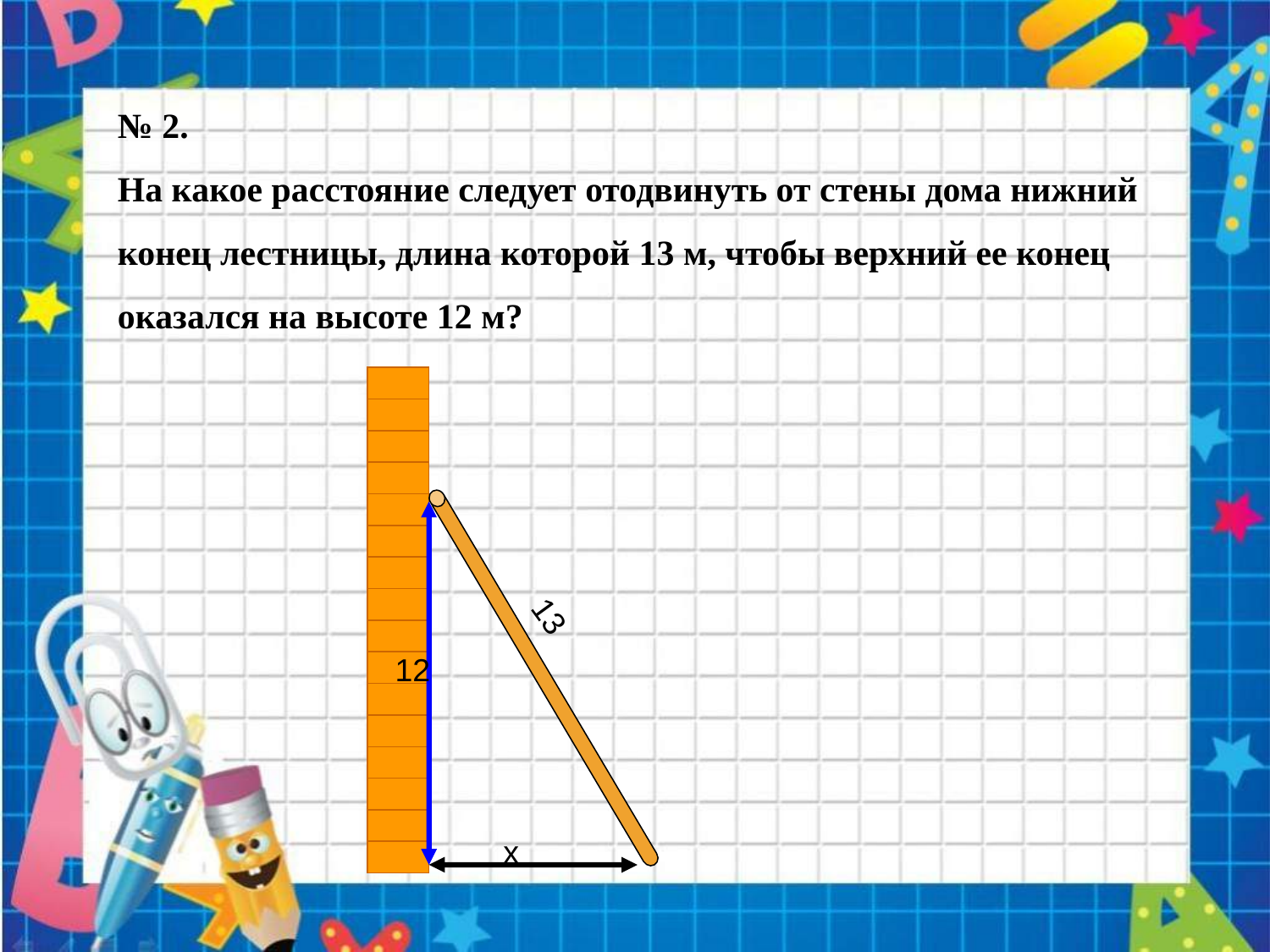

№ 2.
На какое расстояние следует отодвинуть от стены дома нижний конец лестницы, длина которой 13 м, чтобы верхний ее конец оказался на высоте 12 м?

13
12
х